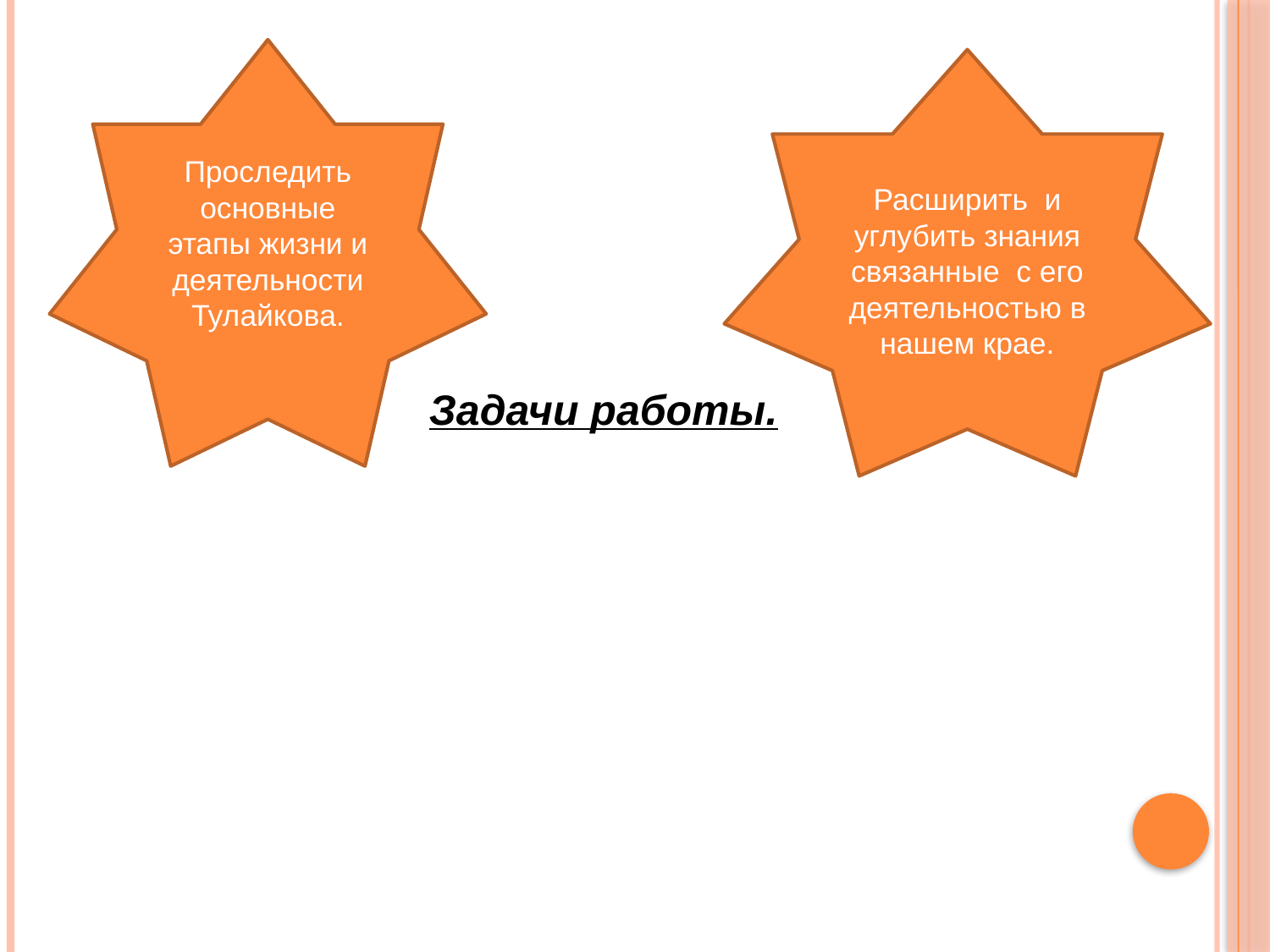

Проследить основные этапы жизни и деятельности Тулайкова.

Расширить  и углубить знания связанные  с его деятельностью в нашем крае.
Задачи работы.